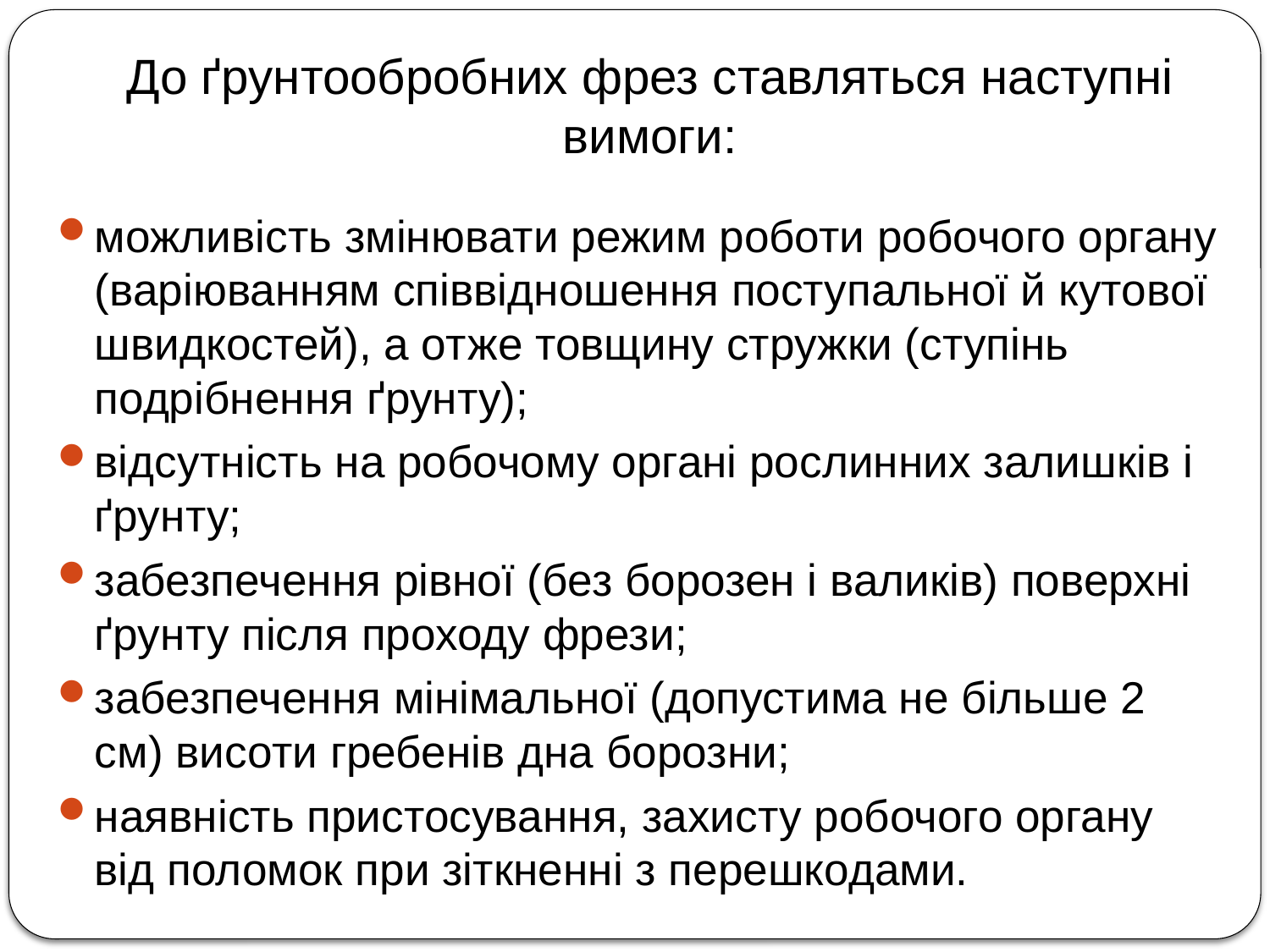

# До ґрунтообробних фрез ставляться наступні вимоги:
можливість змінювати режим роботи робочого органу (варіюванням співвідношення поступальної й кутової швидкостей), а отже товщину стружки (ступінь подрібнення ґрунту);
відсутність на робочому органі рослинних залишків і ґрунту;
забезпечення рівної (без борозен і валиків) поверхні ґрунту після проходу фрези;
забезпечення мінімальної (допустима не більше 2 см) висоти гребенів дна борозни;
наявність пристосування, захисту робочого органу від поломок при зіткненні з перешкодами.